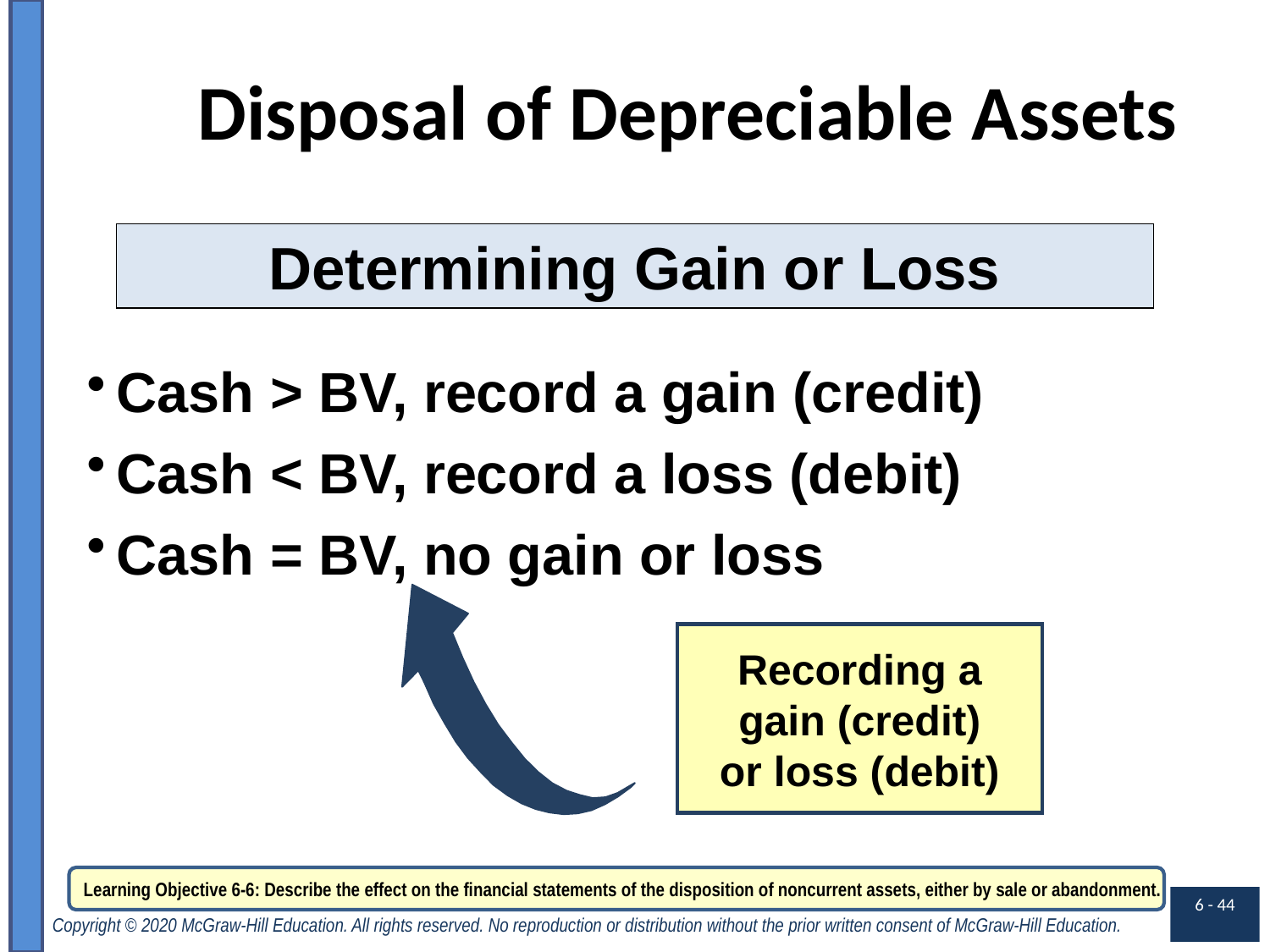

# Disposal of Depreciable Assets
Determining Gain or Loss
Cash > BV, record a gain (credit)
Cash < BV, record a loss (debit)
Cash = BV, no gain or loss

Recording a
gain (credit)
or loss (debit)

Learning Objective 6-6: Describe the effect on the financial statements of the disposition of noncurrent assets, either by sale or abandonment.